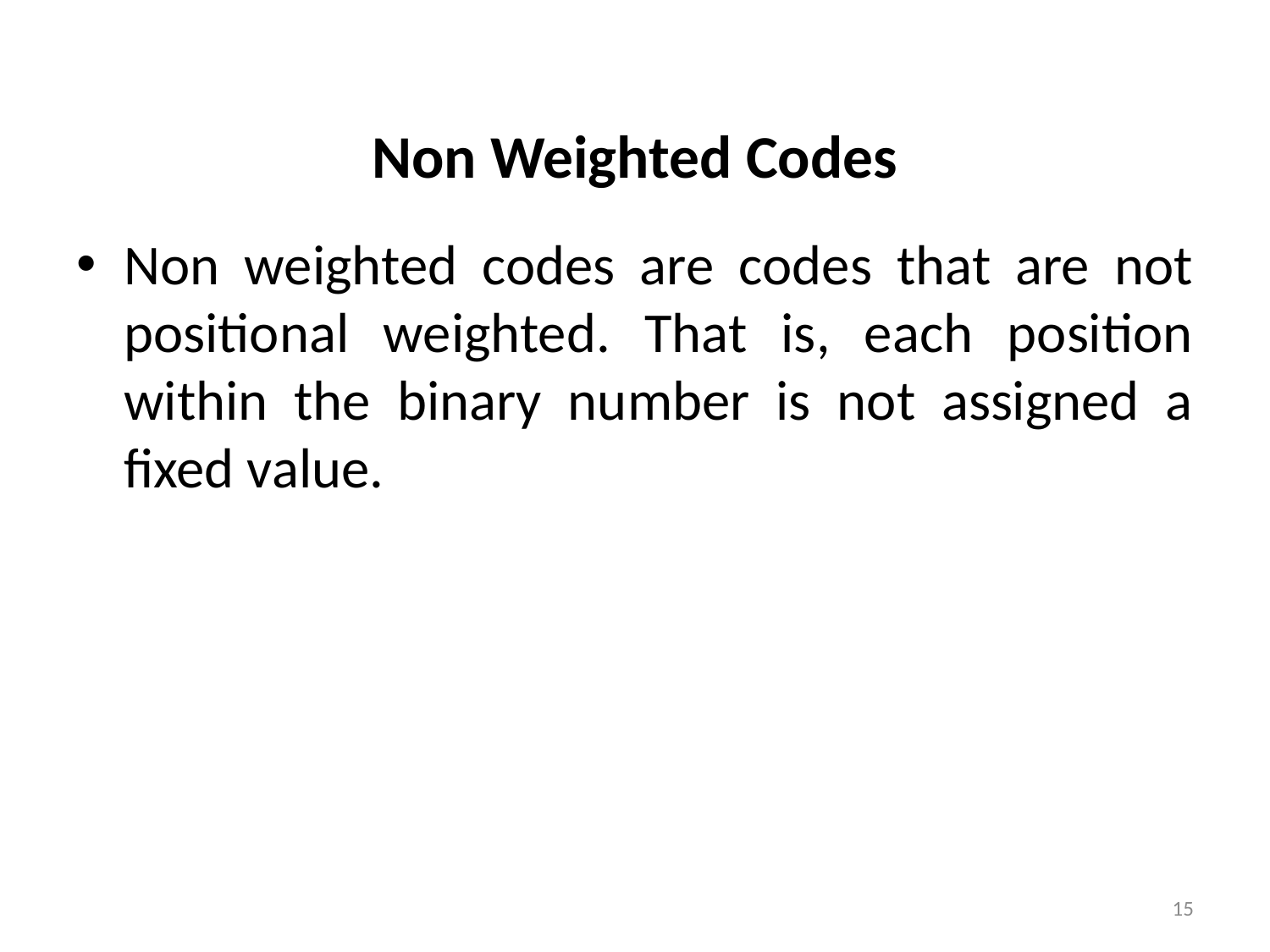

# Non Weighted Codes
Non weighted codes are codes that are not positional weighted. That is, each position within the binary number is not assigned a fixed value.
15